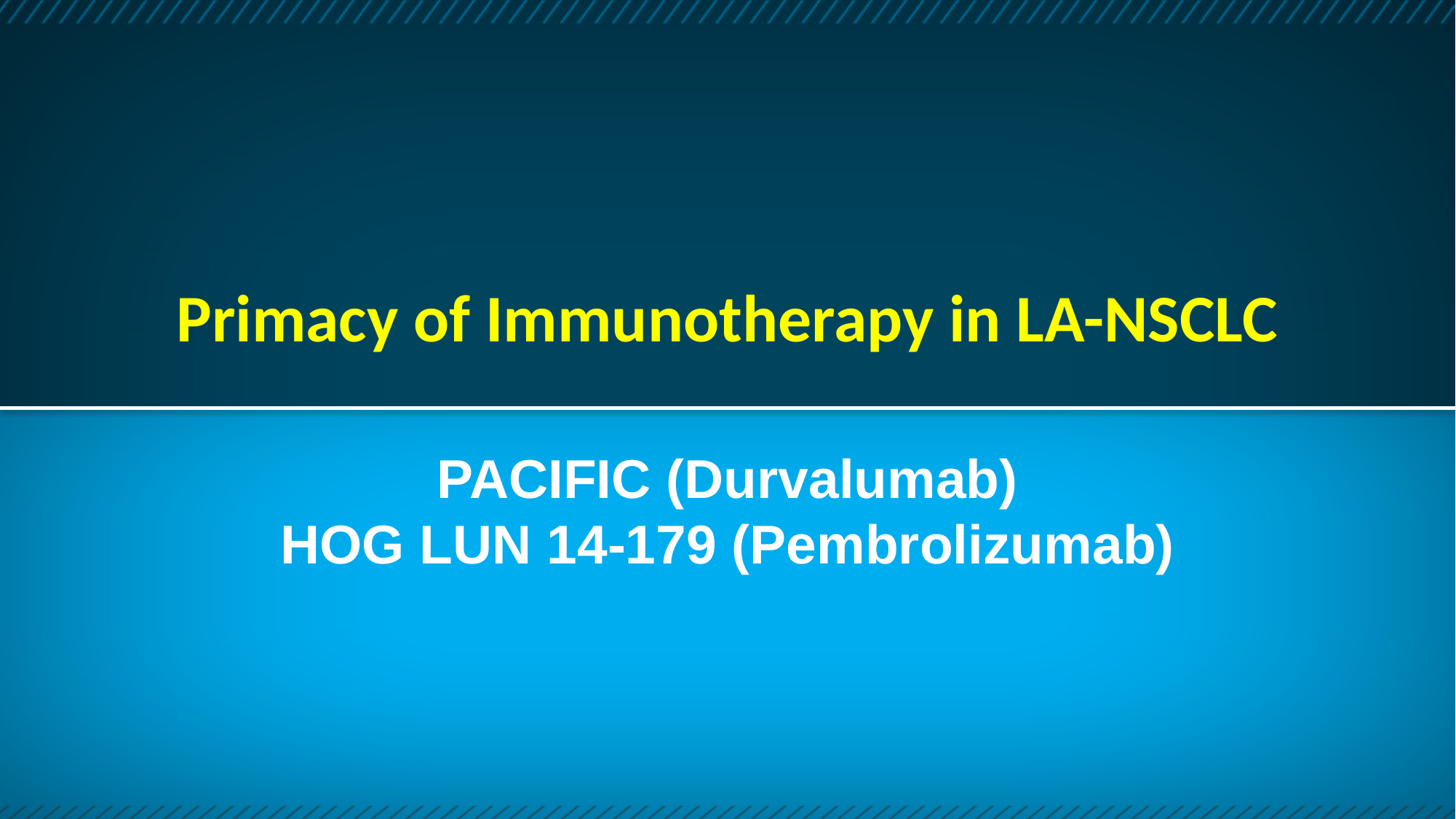

# Primacy of Immunotherapy in LA-NSCLC
PACIFIC (Durvalumab)
HOG LUN 14-179 (Pembrolizumab)